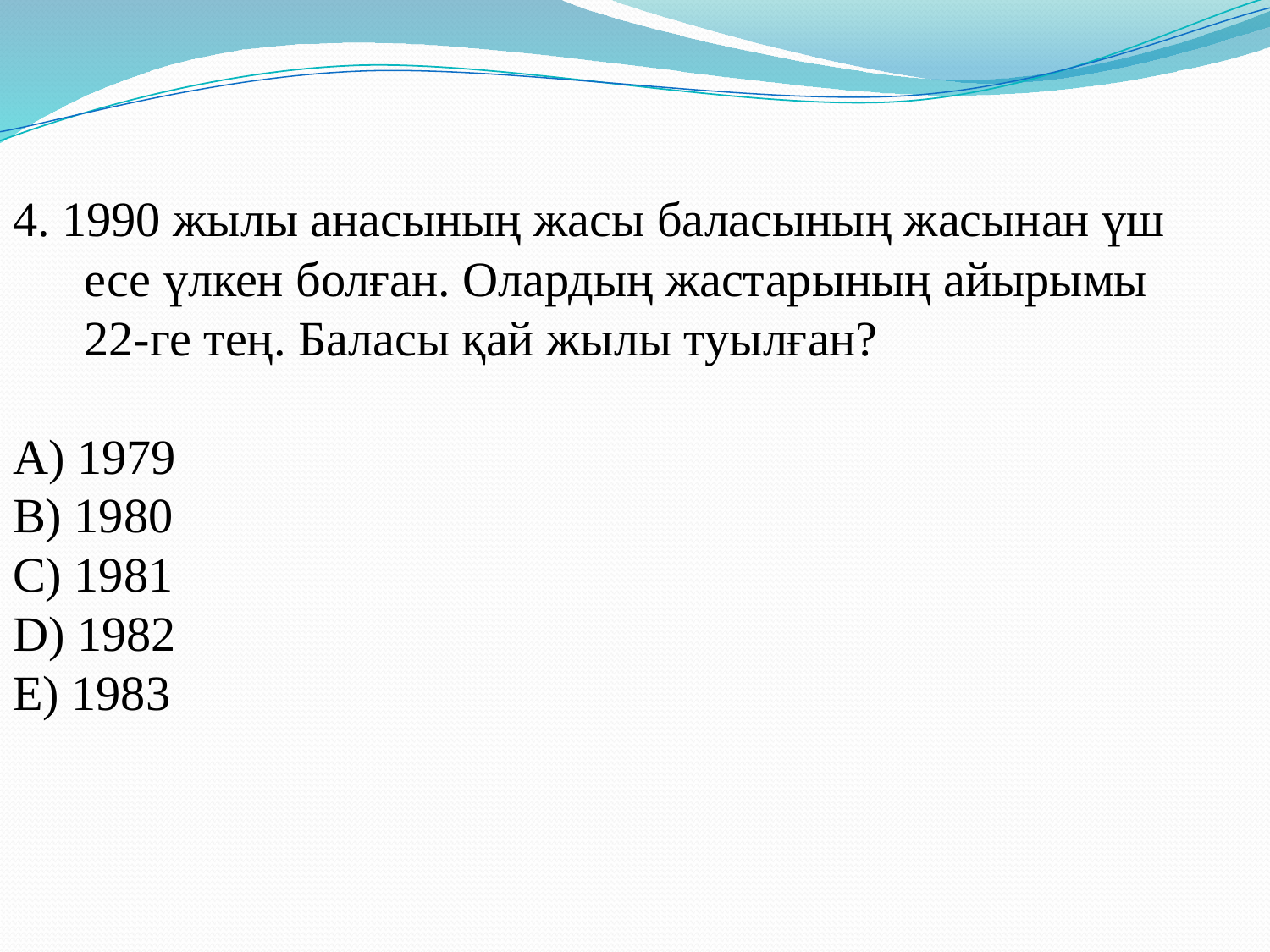

4. 1990 жылы анасының жасы баласының жасынан үш есе үлкен болған. Олардың жастарының айырымы 22-ге тең. Баласы қай жылы туылған?

А) 1979
В) 1980
С) 1981
D) 1982
Е) 1983